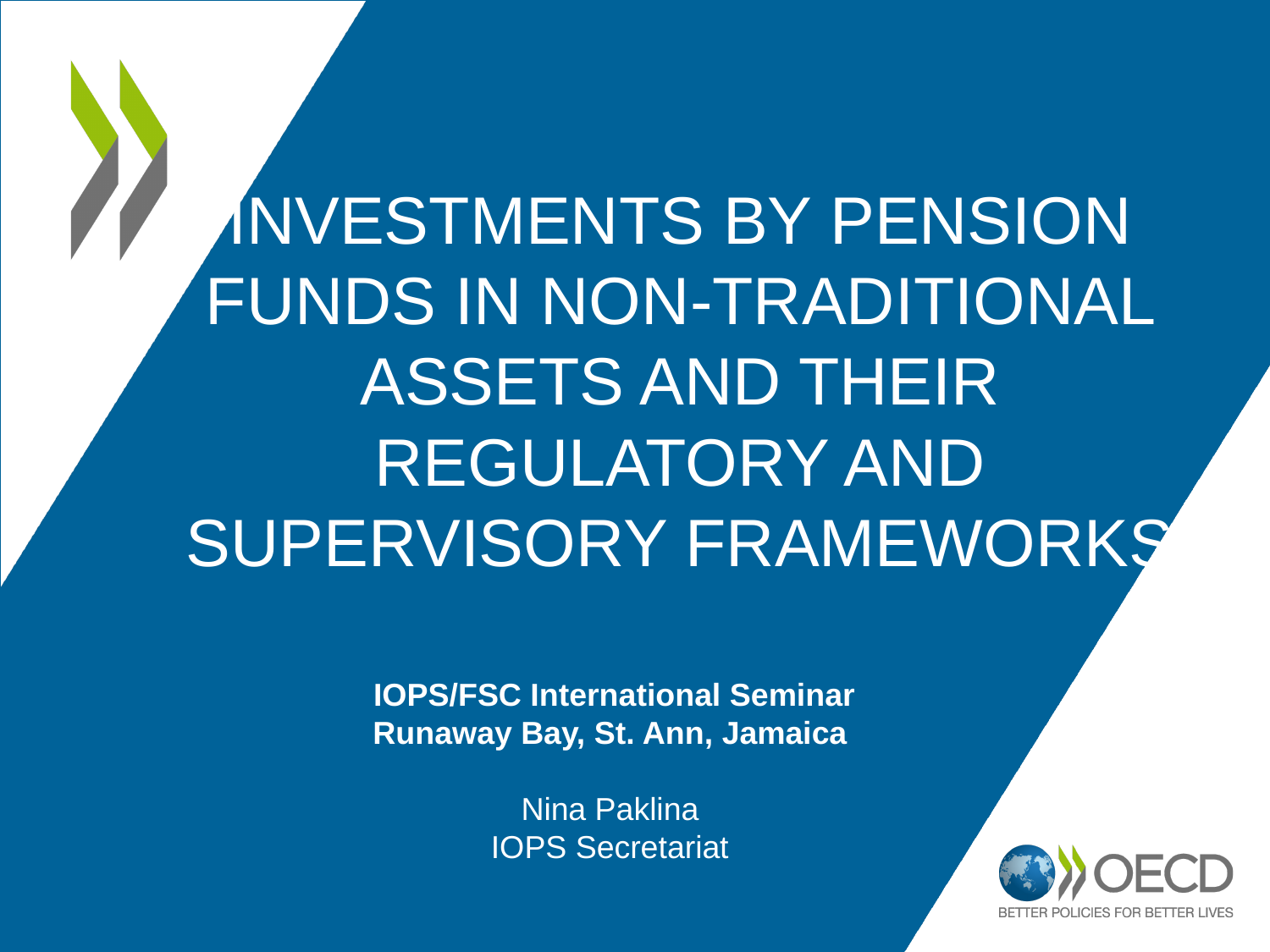

# investments by pension funds in non-traditional assets and their regulatory and supervisory frameworks

 IOPS/FSC International Seminar
Runaway Bay, St. Ann, Jamaica

Nina Paklina
IOPS Secretariat